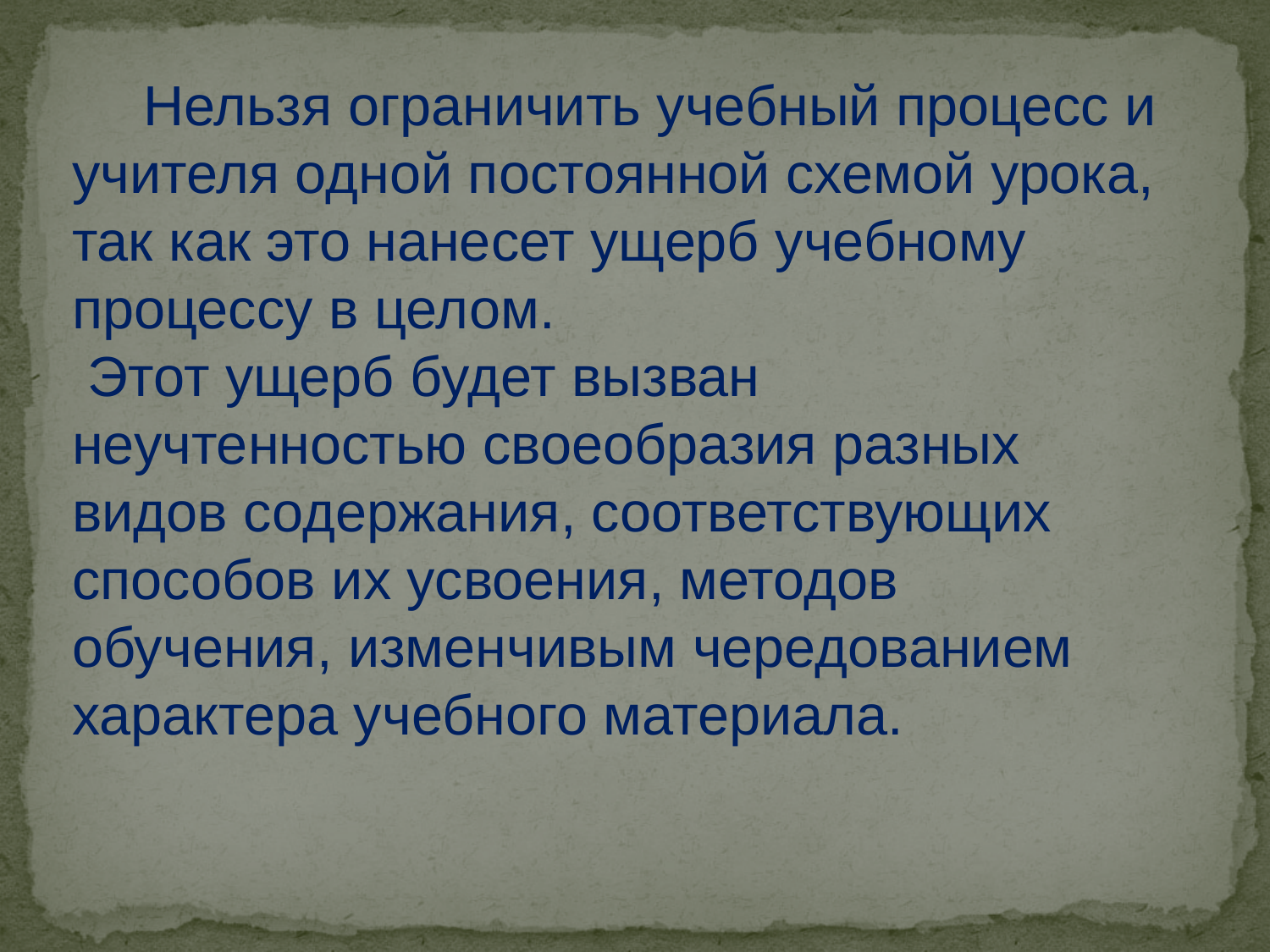

Нельзя ограничить учебный процесс и учителя одной постоянной схемой урока, так как это нанесет ущерб учебному процессу в целом.
 Этот ущерб будет вызван неучтенностью своеобразия разных видов содержания, соответствующих способов их усвоения, методов обучения, изменчивым чередованием характера учебного материала.